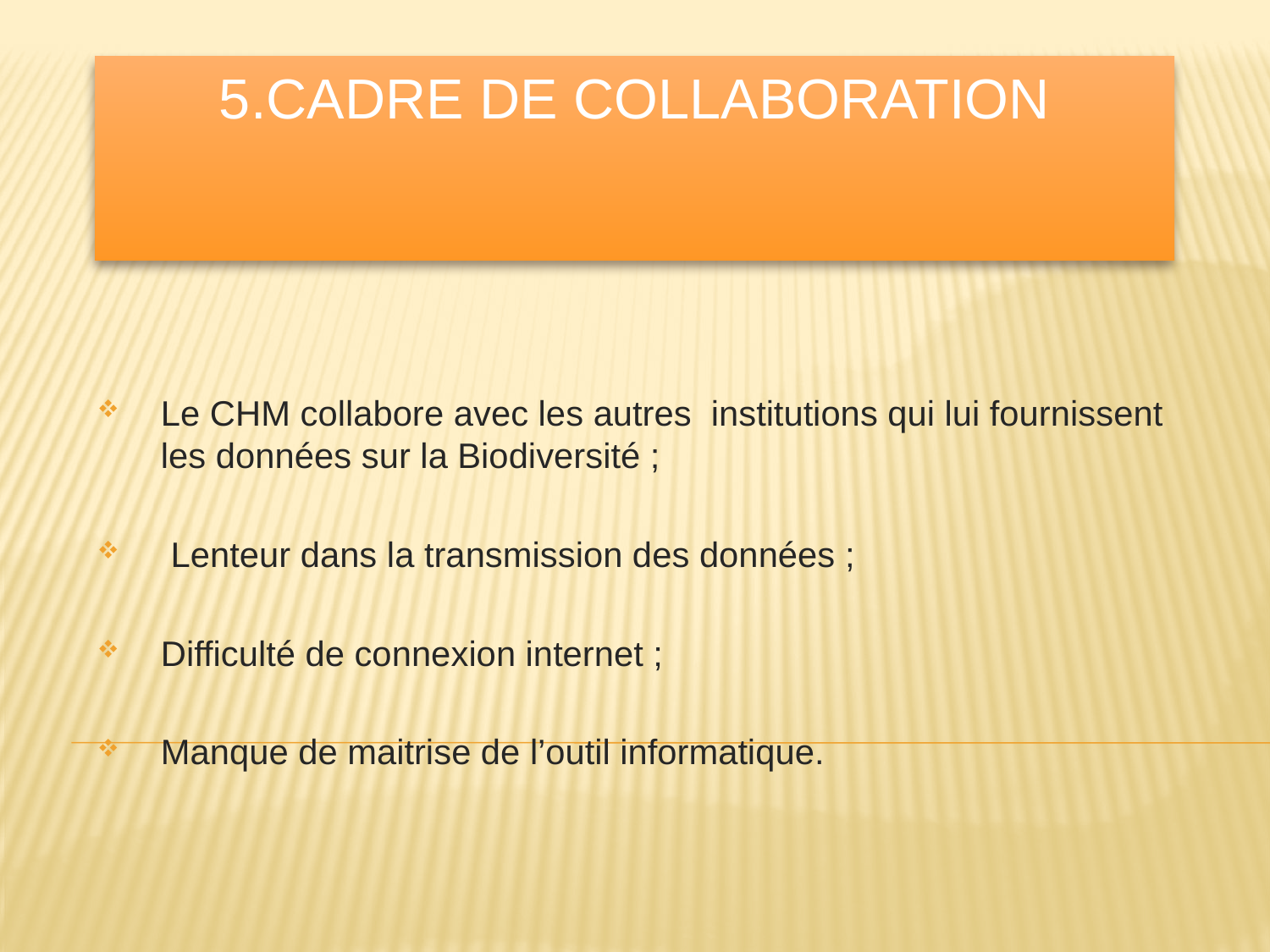

# 5.CADRE DE COLLABORAtION

Le CHM collabore avec les autres  institutions qui lui fournissent les données sur la Biodiversité ;

 Lenteur dans la transmission des données ;

Difficulté de connexion internet ;

Manque de maitrise de l’outil informatique.